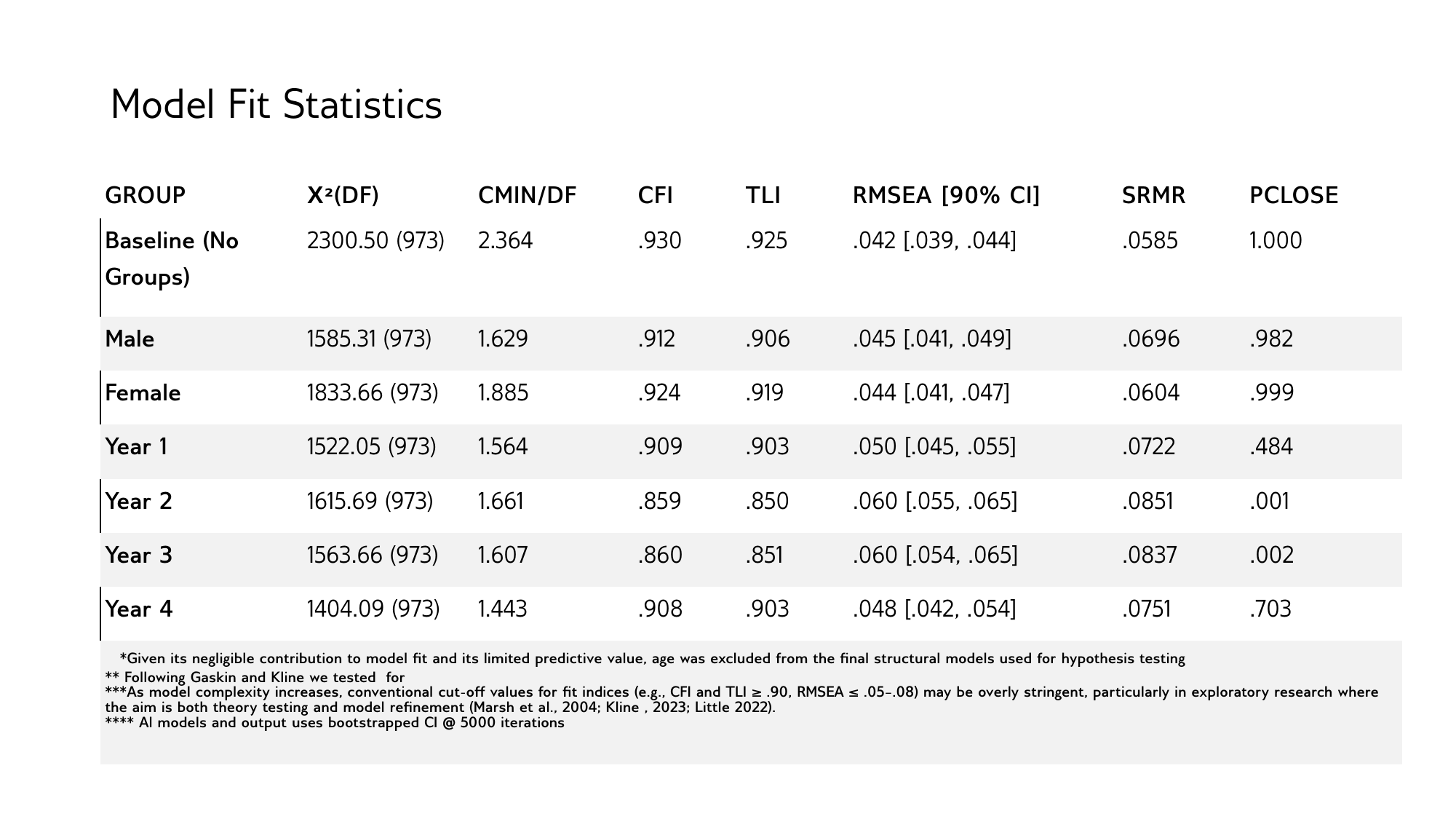

Model Fit Statistics
| Group | χ²(df) | CMIN/DF | CFI | TLI | RMSEA [90% CI] | SRMR | PCLOSE |
| --- | --- | --- | --- | --- | --- | --- | --- |
| Baseline (No Groups) | 2300.50 (973) | 2.364 | .930 | .925 | .042 [.039, .044] | .0585 | 1.000 |
| Male | 1585.31 (973) | 1.629 | .912 | .906 | .045 [.041, .049] | .0696 | .982 |
| Female | 1833.66 (973) | 1.885 | .924 | .919 | .044 [.041, .047] | .0604 | .999 |
| Year 1 | 1522.05 (973) | 1.564 | .909 | .903 | .050 [.045, .055] | .0722 | .484 |
| Year 2 | 1615.69 (973) | 1.661 | .859 | .850 | .060 [.055, .065] | .0851 | .001 |
| Year 3 | 1563.66 (973) | 1.607 | .860 | .851 | .060 [.054, .065] | .0837 | .002 |
| Year 4 | 1404.09 (973) | 1.443 | .908 | .903 | .048 [.042, .054] | .0751 | .703 |
| \*Given its negligible contribution to model fit and its limited predictive value, age was excluded from the final structural models used for hypothesis testing \*\* Following Gaskin and Kline we tested for \*\*\*As model complexity increases, conventional cut-off values for fit indices (e.g., CFI and TLI ≥ .90, RMSEA ≤ .05–.08) may be overly stringent, particularly in exploratory research where the aim is both theory testing and model refinement (Marsh et al., 2004; Kline , 2023; Little 2022). \*\*\*\* Al models and output uses bootstrapped CI @ 5000 iterations |  |  |  |  |  |  |  |